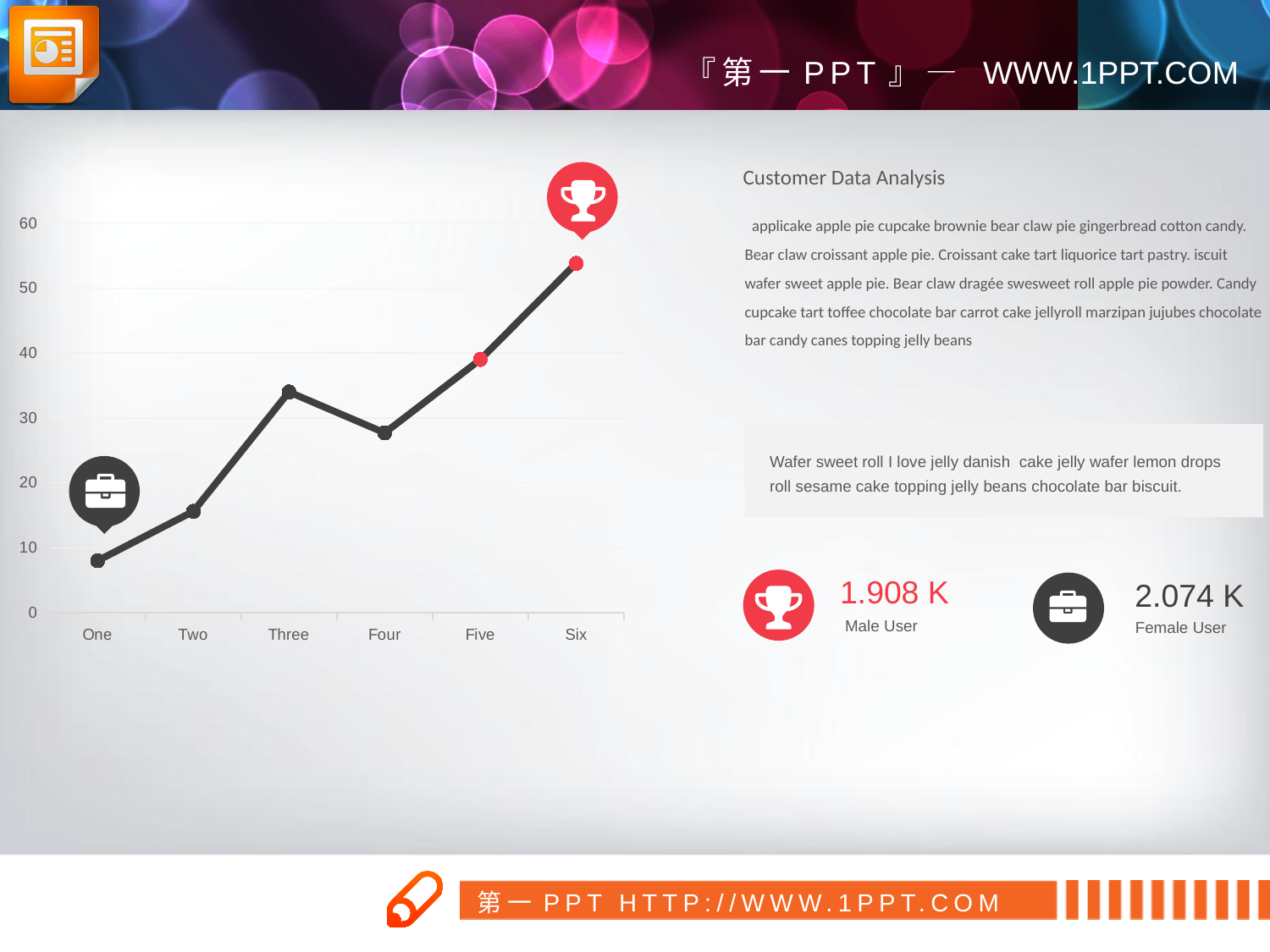

Customer Data Analysis

### Chart

| Category | Series 1 |
|---|---|
| One | 8.0 |
| Two | 15.6 |
| Three | 34.0 |
| Four | 27.7 |
| Five | 39.0 |
| Six | 53.8 |
  applicake apple pie cupcake brownie bear claw pie gingerbread cotton candy. Bear claw croissant apple pie. Croissant cake tart liquorice tart pastry. iscuit wafer sweet apple pie. Bear claw dragée swesweet roll apple pie powder. Candy cupcake tart toffee chocolate bar carrot cake jellyroll marzipan jujubes chocolate bar candy canes topping jelly beans
Wafer sweet roll I love jelly danish  cake jelly wafer lemon drops roll sesame cake topping jelly beans chocolate bar biscuit.

1.908 K
2.074 K

Male User
Female User